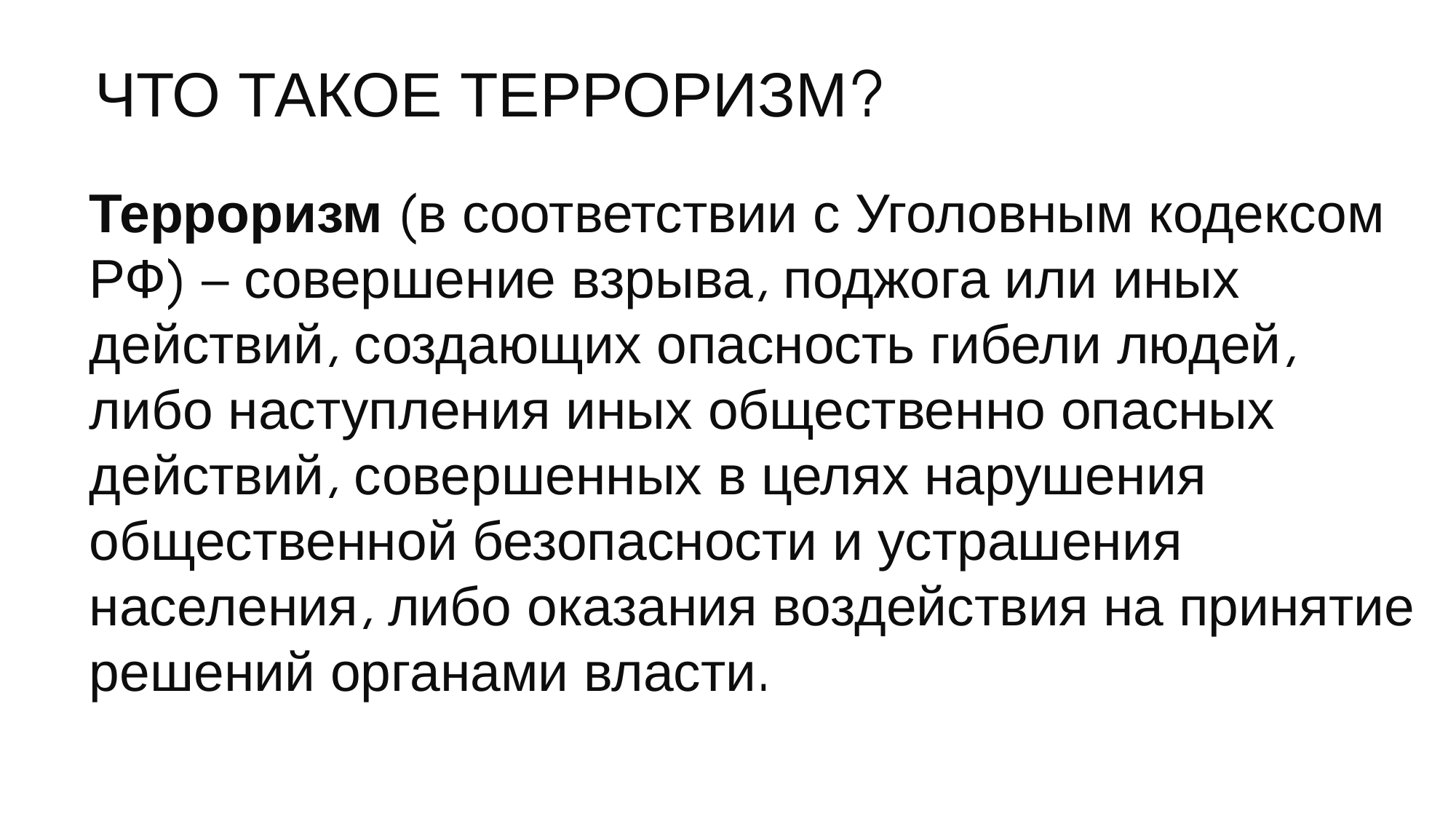

# Что такое терроризм?
Терроризм (в соответствии с Уголовным кодексом РФ) – совершение взрыва, поджога или иных действий, создающих опасность гибели людей, либо наступления иных общественно опасных действий, совершенных в целях нарушения общественной безопасности и устрашения населения, либо оказания воздействия на принятие решений органами власти.